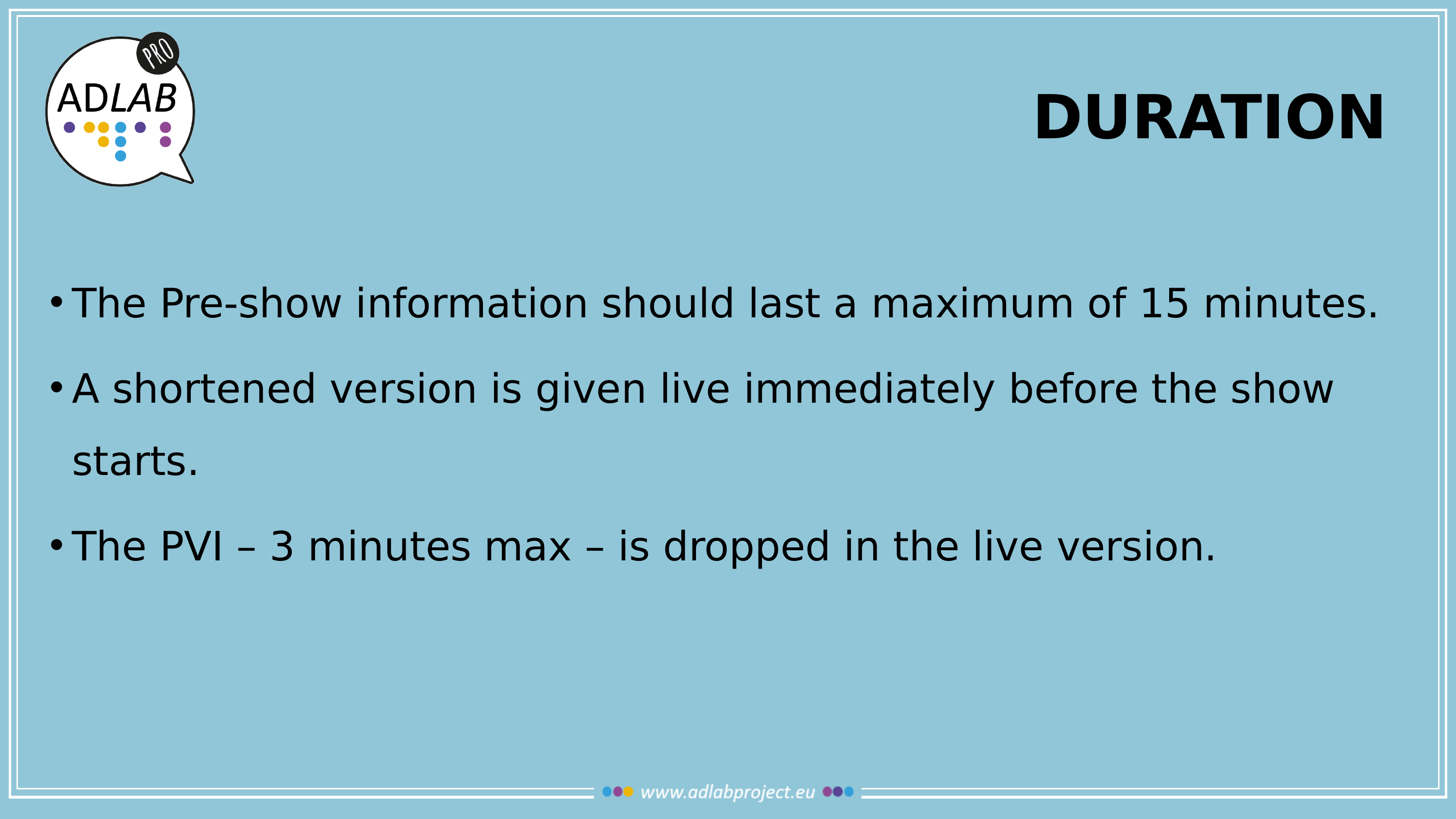

# duration
The Pre-show information should last a maximum of 15 minutes.
A shortened version is given live immediately before the show starts.
The PVI – 3 minutes max – is dropped in the live version.